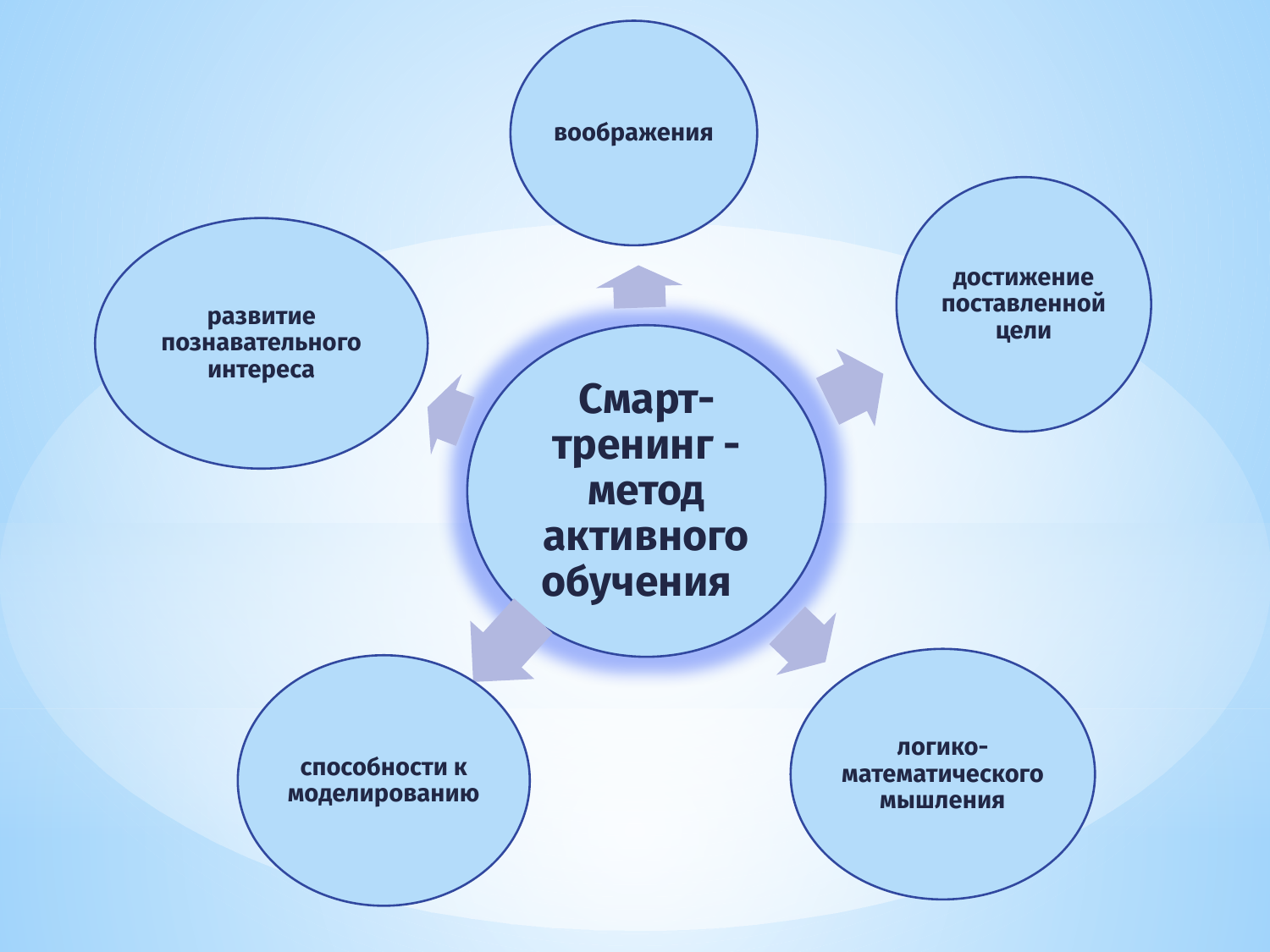

Смарт-тренинг - метод активного обучения

достижение поставленной цели

воображения

логико-математического мышления

способности к моделированию

развитие познавательного интереса